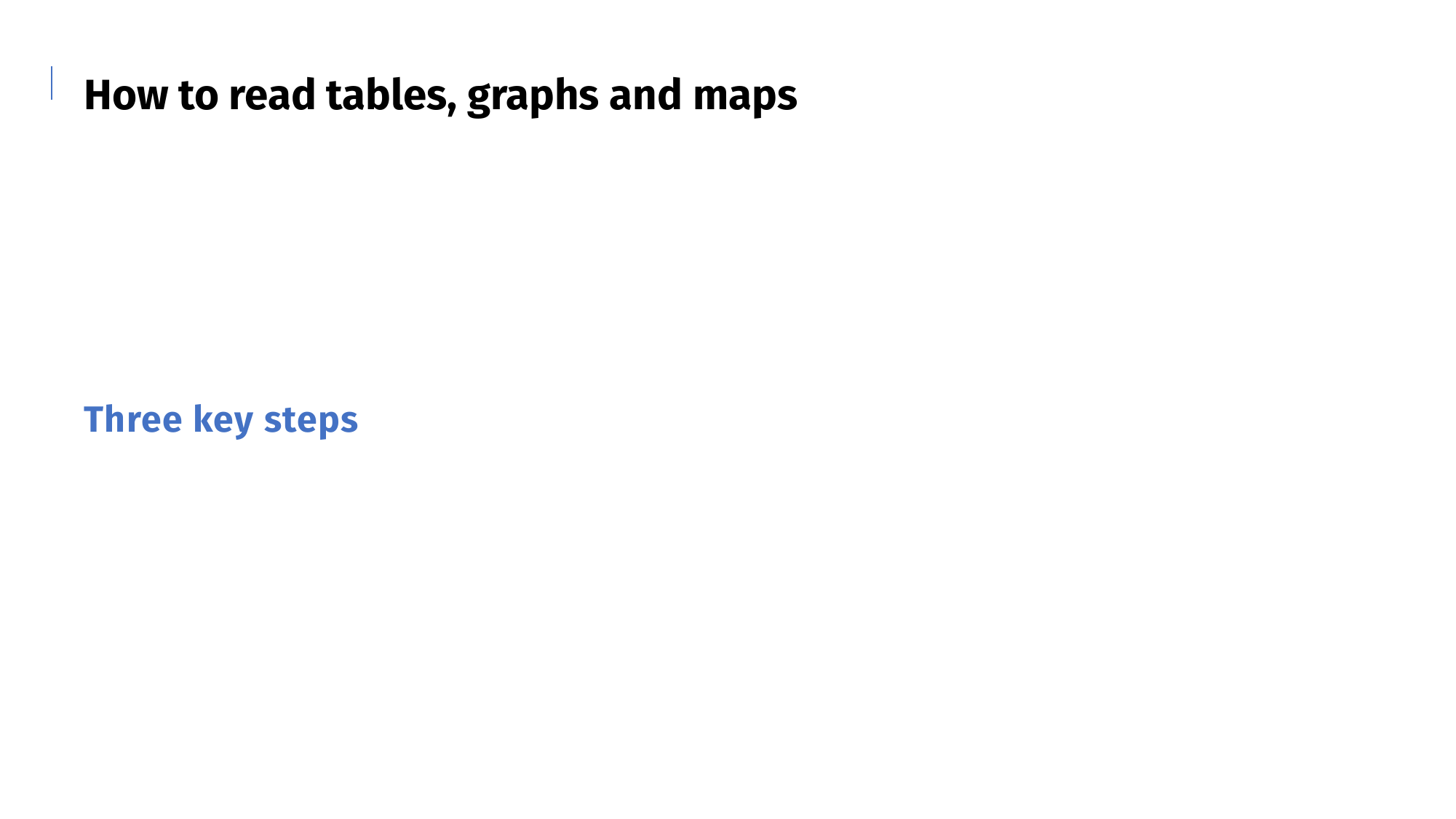

How to read tables, graphs and maps

“You can understand a lot by just watching. Of course you do have to know what to watch and you do have to keep watching”  (Tukey, J. The future of data analysis. AMS, 1963, 33, 13)
Three key steps when looking at tables, graphs, and maps:
To look
To describe and summarize
To try to understand what the data show